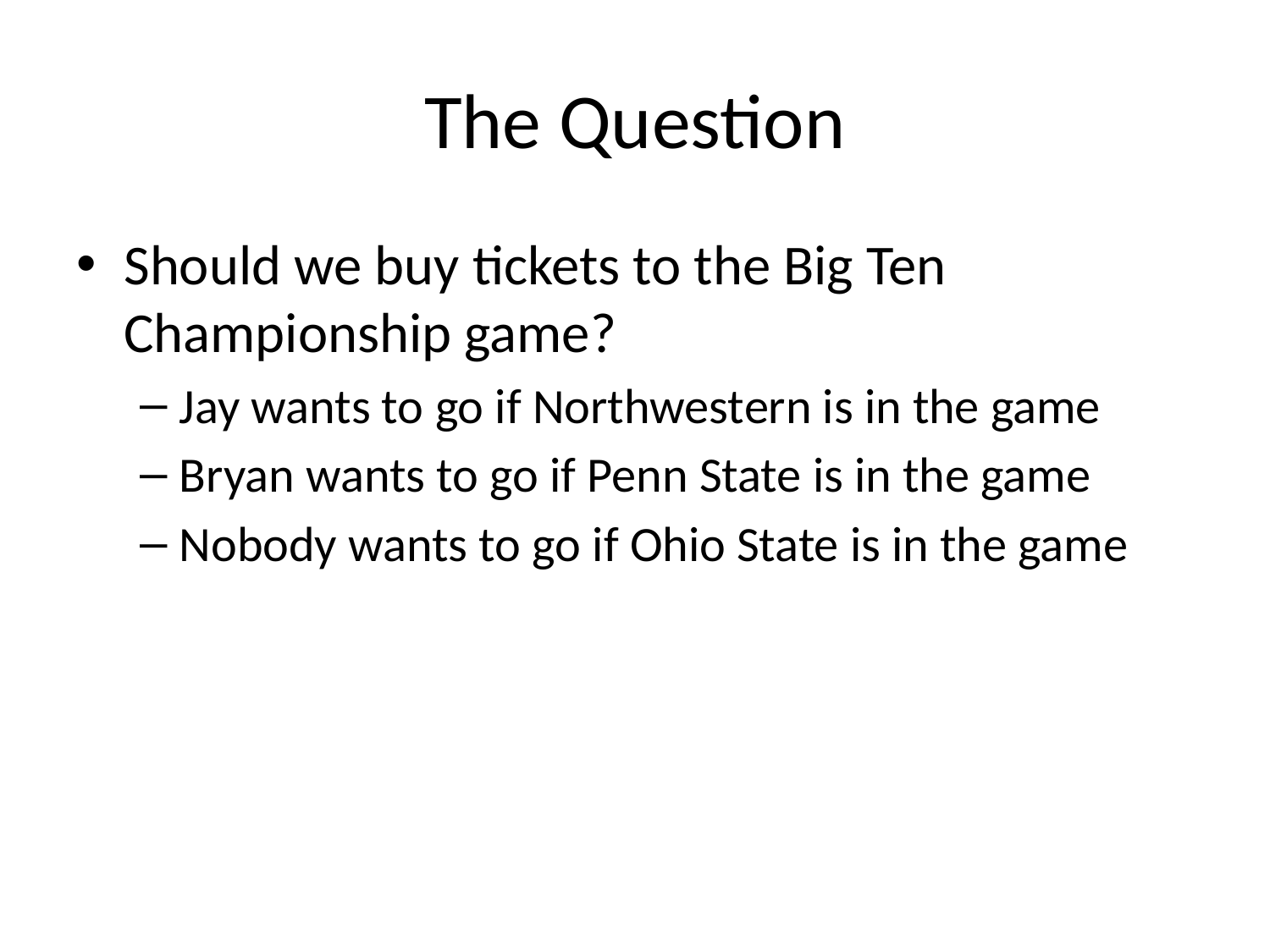

# The Question
Should we buy tickets to the Big Ten Championship game?
Jay wants to go if Northwestern is in the game
Bryan wants to go if Penn State is in the game
Nobody wants to go if Ohio State is in the game